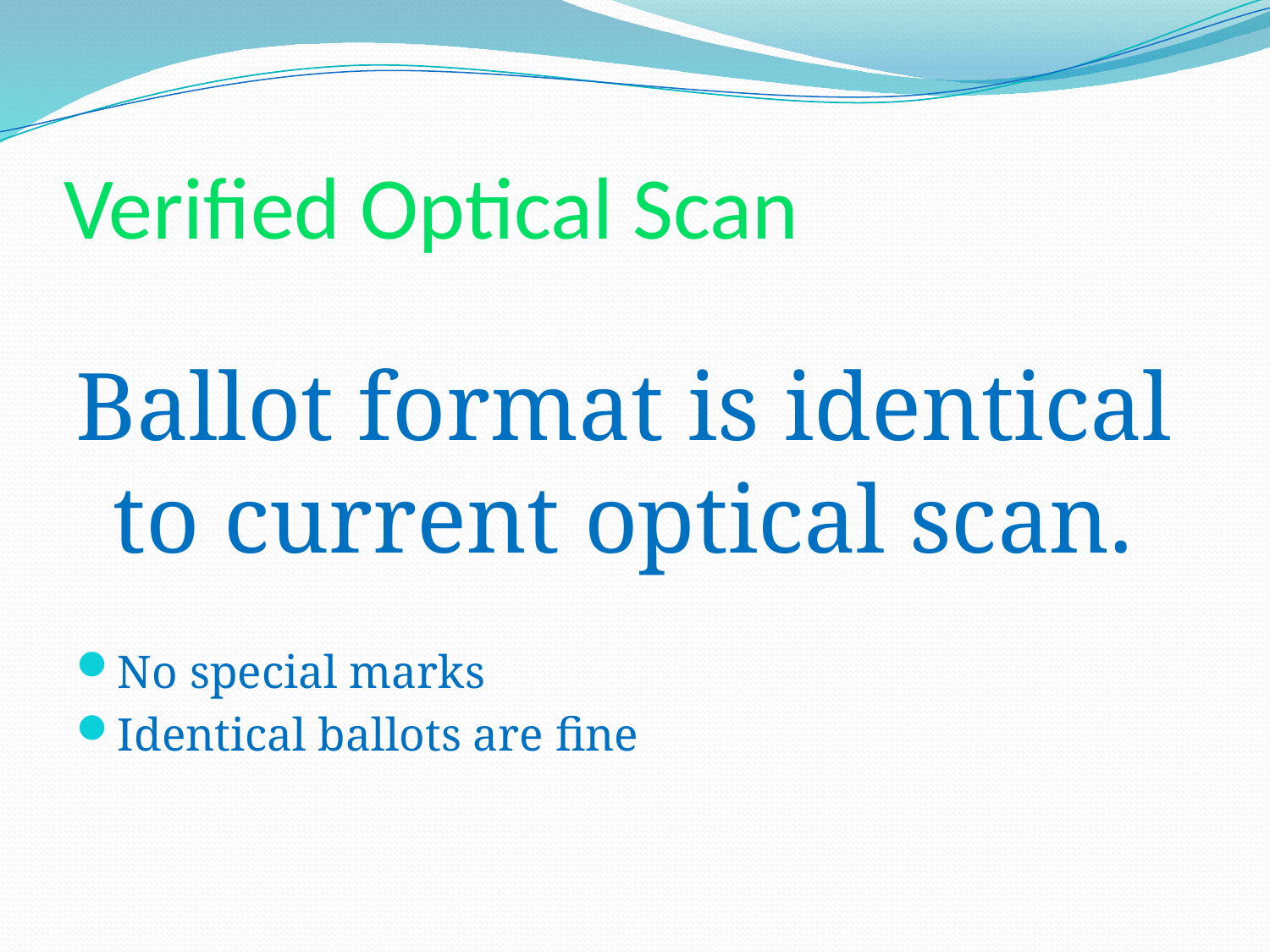

# Verified Optical Scan

Ballot format is identical to current optical scan.

No special marks
Identical ballots are fine